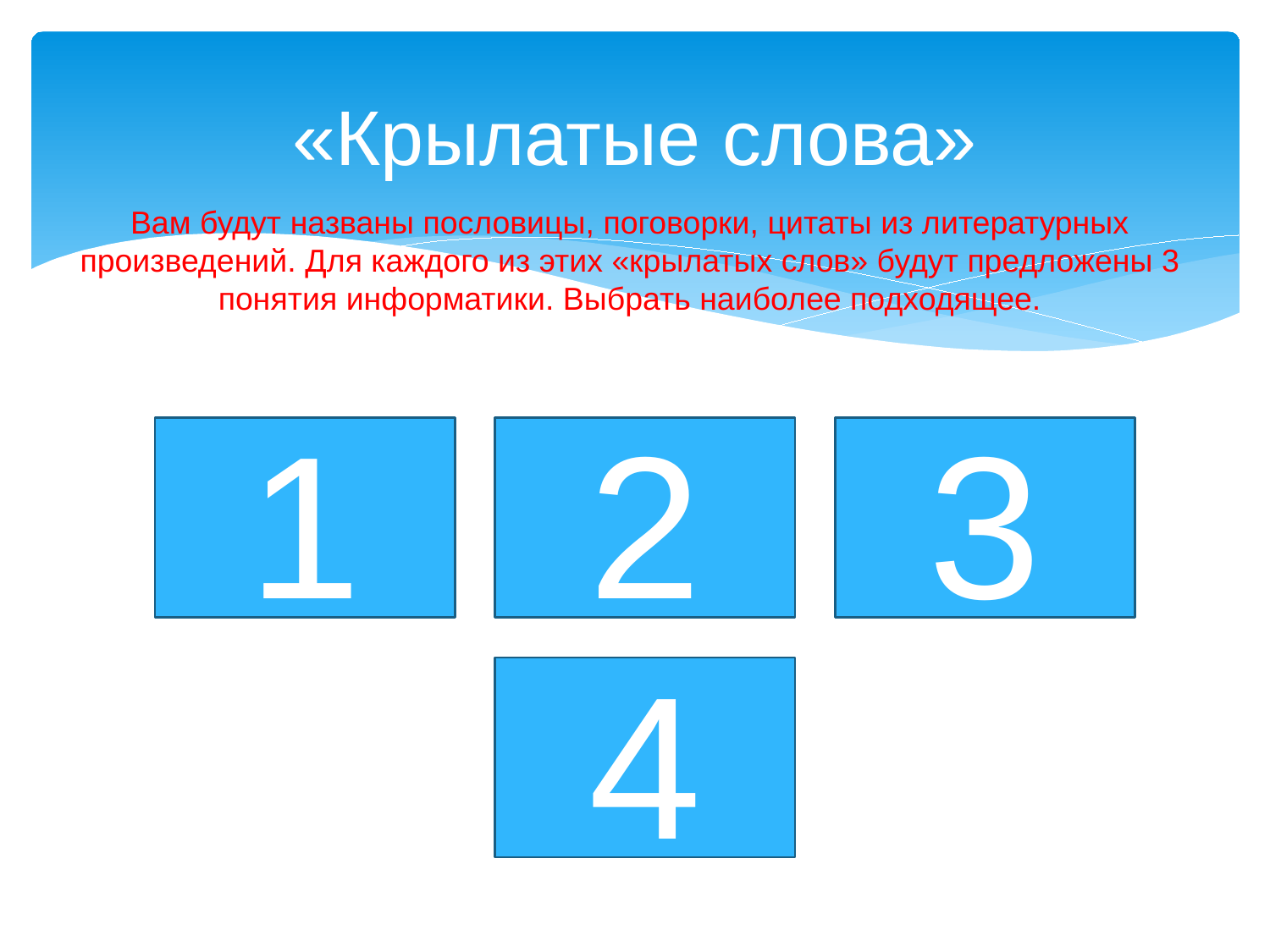

# «Крылатые слова»
Вам будут названы пословицы, поговорки, цитаты из литературных произведений. Для каждого из этих «крылатых слов» будут предложены 3 понятия информатики. Выбрать наиболее подходящее.
1
2
3
4